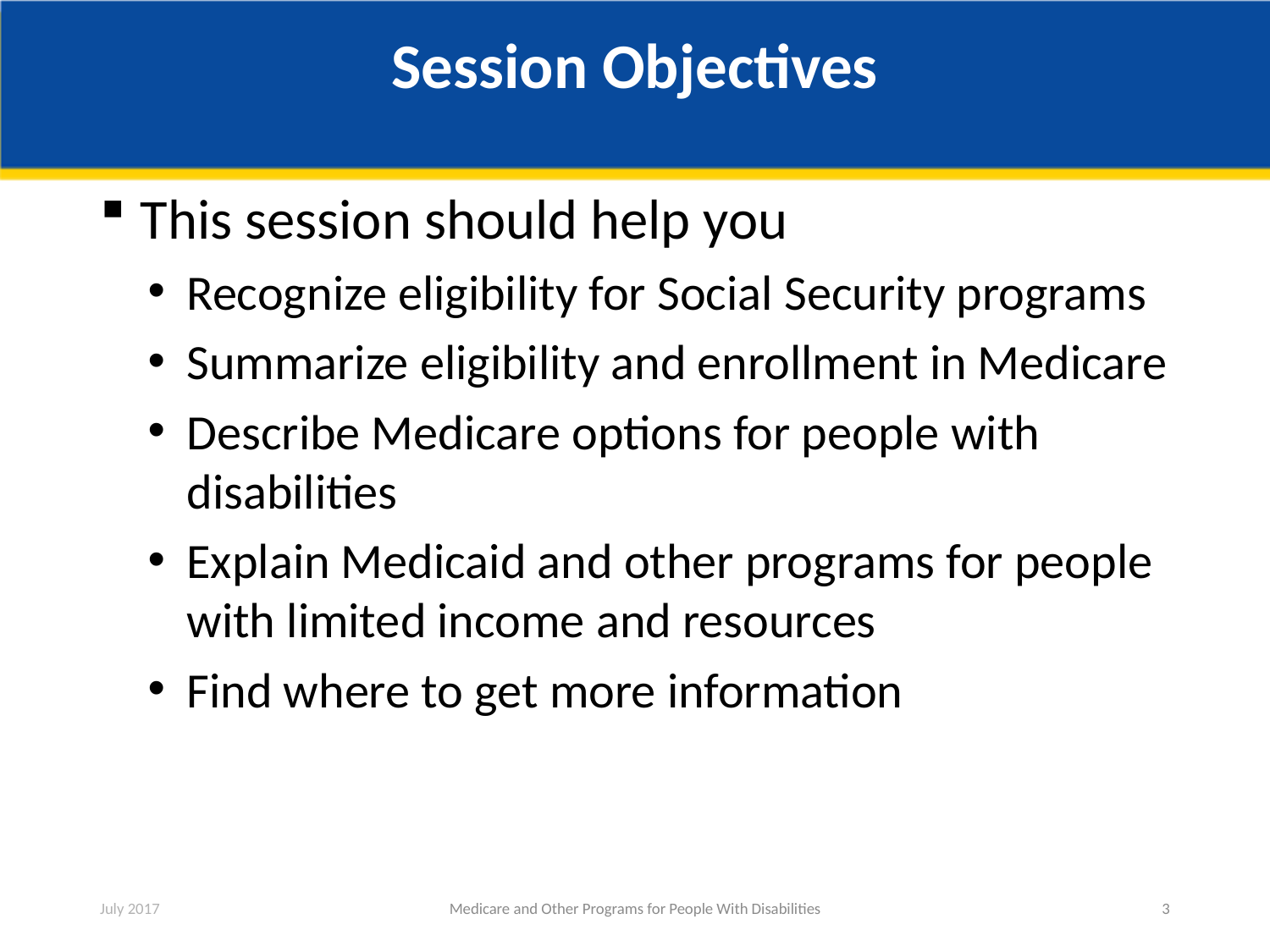

# Session Objectives
This session should help you
Recognize eligibility for Social Security programs
Summarize eligibility and enrollment in Medicare
Describe Medicare options for people with disabilities
Explain Medicaid and other programs for people with limited income and resources
Find where to get more information
July 2017
Medicare and Other Programs for People With Disabilities
3